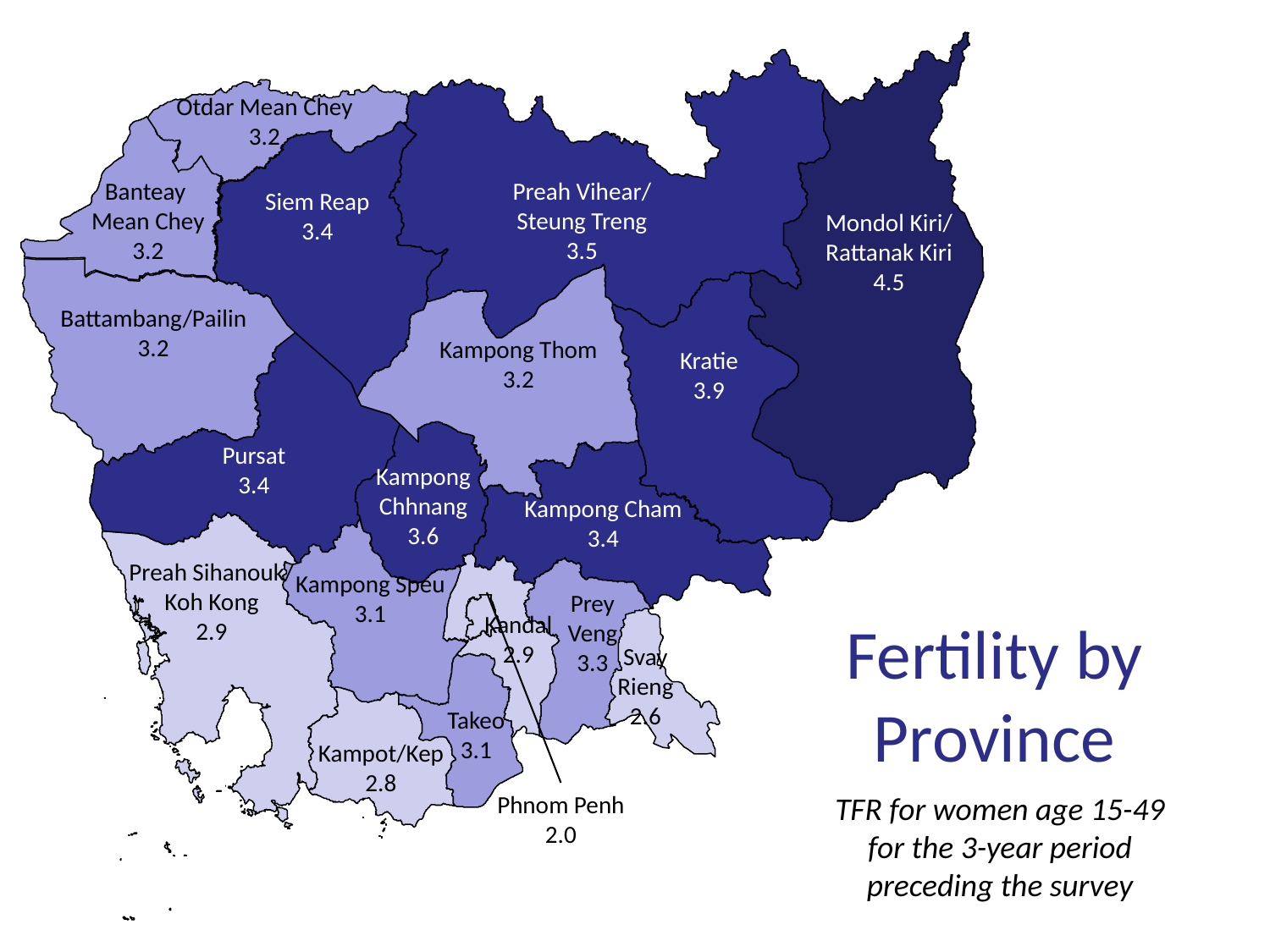

Otdar Mean Chey
3.2
Banteay
Mean Chey
3.2
Preah Vihear/
Steung Treng
3.5
Siem Reap
3.4
Mondol Kiri/
Rattanak Kiri
4.5
Battambang/Pailin
3.2
Kampong Thom
3.2
Kratie
3.9
Pursat
3.4
Kampong
Chhnang
3.6
Kampong Cham
3.4
Preah Sihanouk/ Koh Kong
2.9
Kampong Speu
3.1
Prey
Veng
3.3
Kandal
2.9
# Fertility by Province
Svay
Rieng
2.6
Takeo
3.1
Kampot/Kep
2.8
Phnom Penh
2.0
TFR for women age 15-49 for the 3-year period preceding the survey